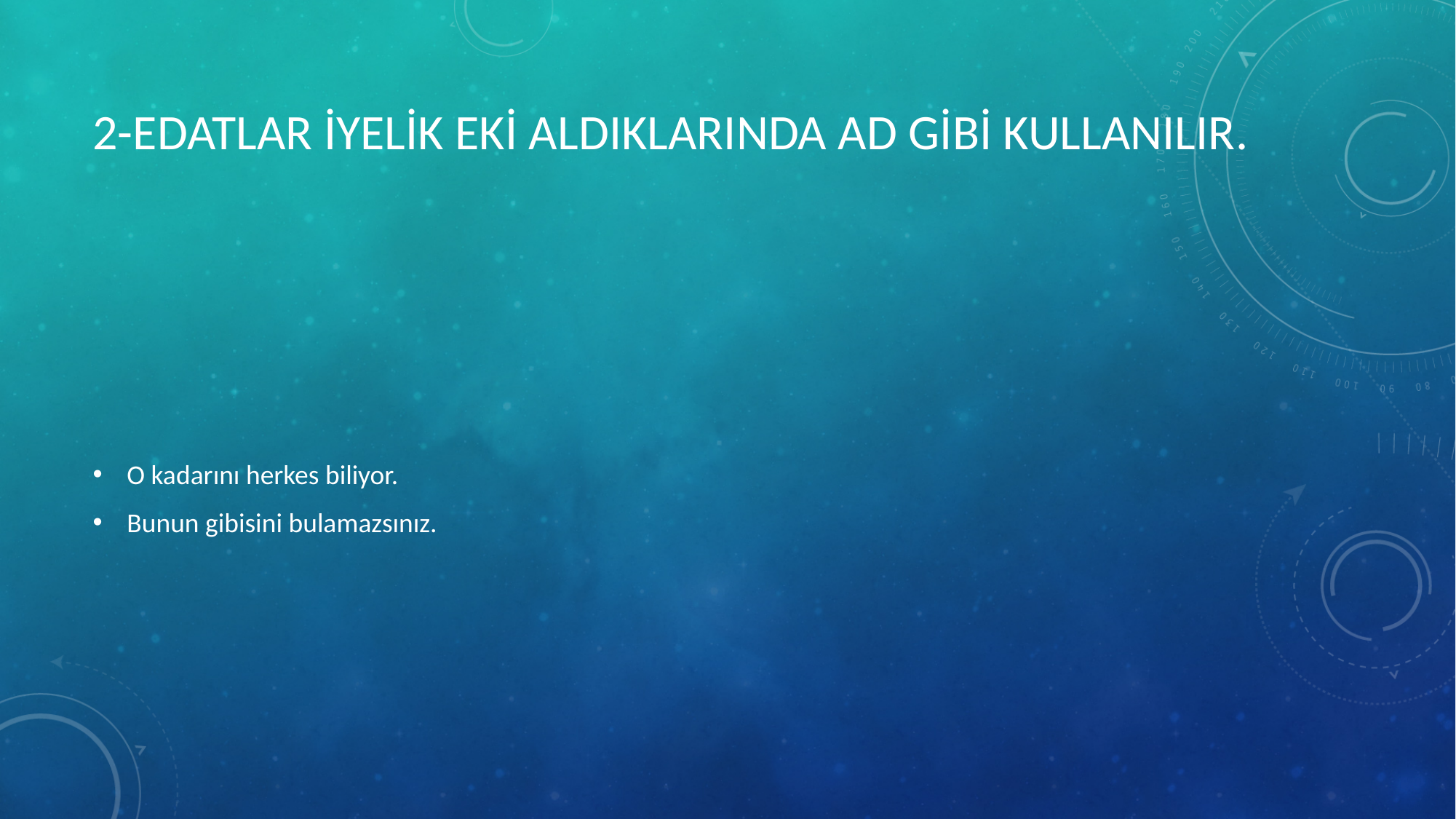

# 2-Edatlar iyelik eki aldıklarında ad gibi kullanılır.

O kadarını herkes biliyor.
Bunun gibisini bulamazsınız.